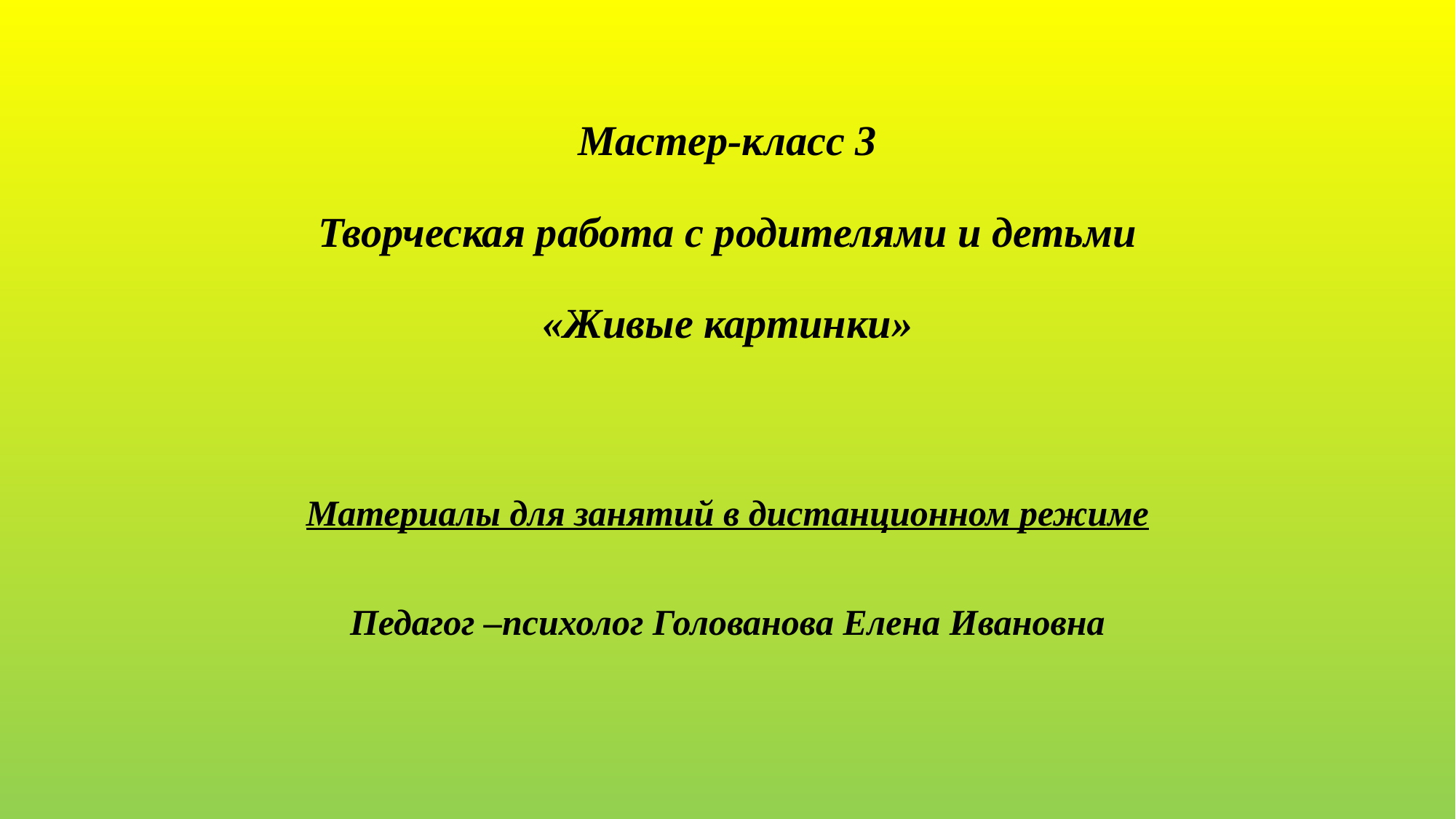

# Мастер-класс 3 Творческая работа с родителями и детьми «Живые картинки»

Материалы для занятий в дистанционном режиме

Педагог –психолог Голованова Елена Ивановна